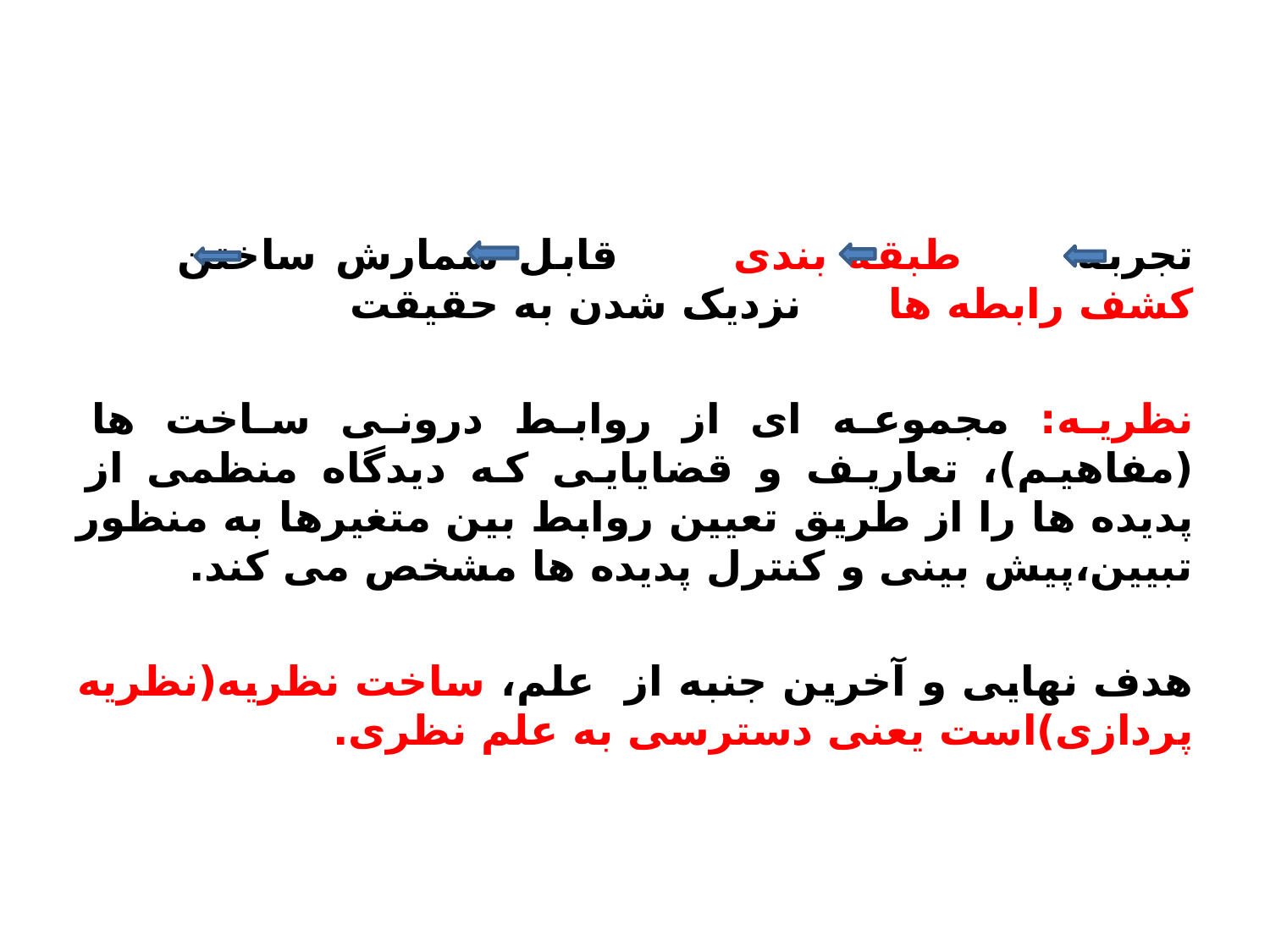

#
تجربه      طبقه بندی      قابل شمارش ساختن      کشف رابطه ها      نزدیک شدن به حقیقت

نظریه: مجموعه ای از روابط درونی ساخت ها (مفاهیم)، تعاریف و قضایایی که دیدگاه منظمی از پدیده ها را از طریق تعیین روابط بین متغیرها به منظور تبیین،پیش بینی و کنترل پدیده ها مشخص می کند.

هدف نهایی و آخرین جنبه از  علم، ساخت نظریه(نظریه پردازی)است یعنی دسترسی به علم نظری.